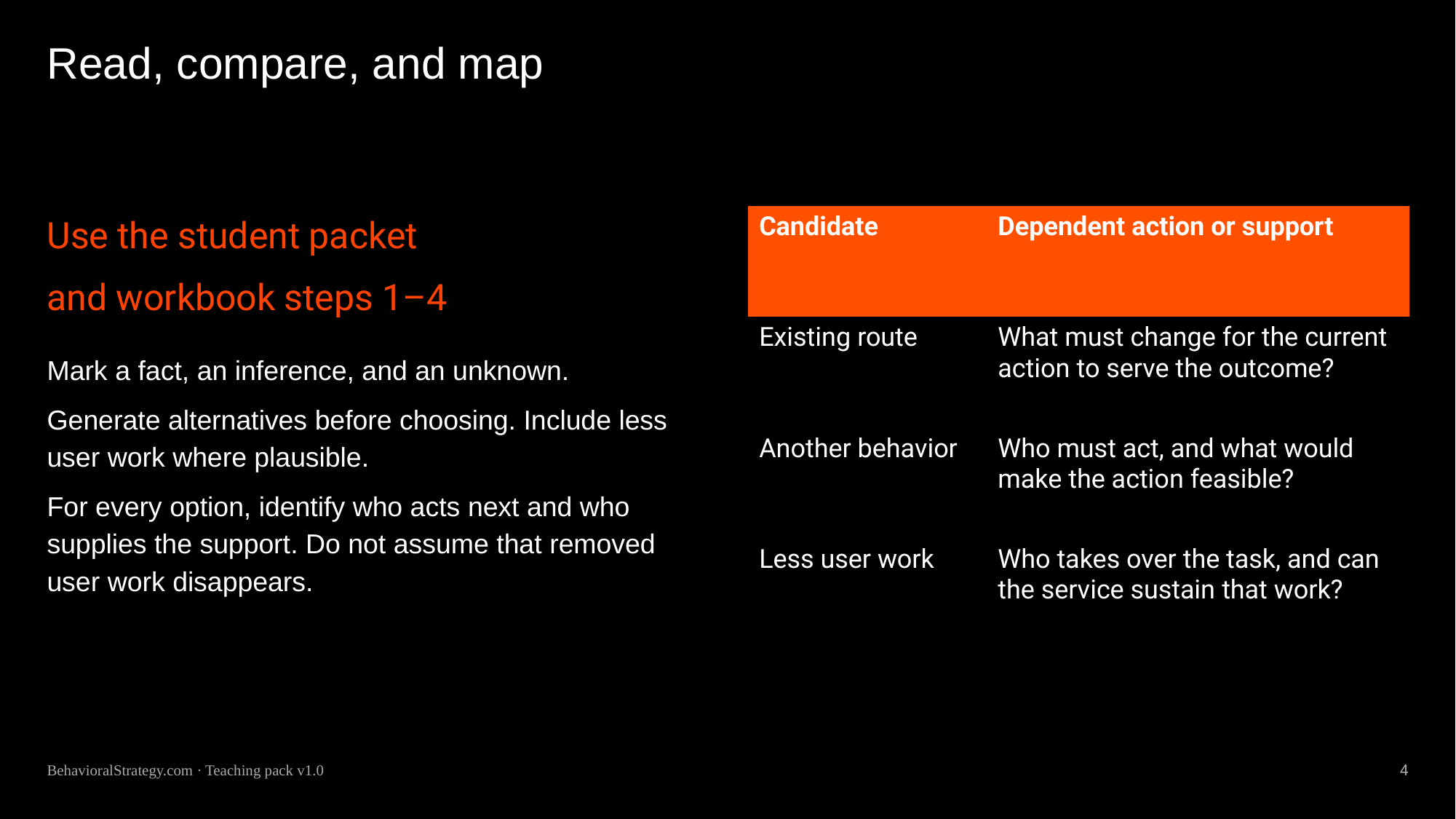

# Read, compare, and map
| Candidate | Dependent action or support |
| --- | --- |
| Existing route | What must change for the current action to serve the outcome? |
| Another behavior | Who must act, and what would make the action feasible? |
| Less user work | Who takes over the task, and can the service sustain that work? |
Use the student packet
and workbook steps 1–4
Mark a fact, an inference, and an unknown.
Generate alternatives before choosing. Include less user work where plausible.
For every option, identify who acts next and who supplies the support. Do not assume that removed user work disappears.
4
BehavioralStrategy.com · Teaching pack v1.0